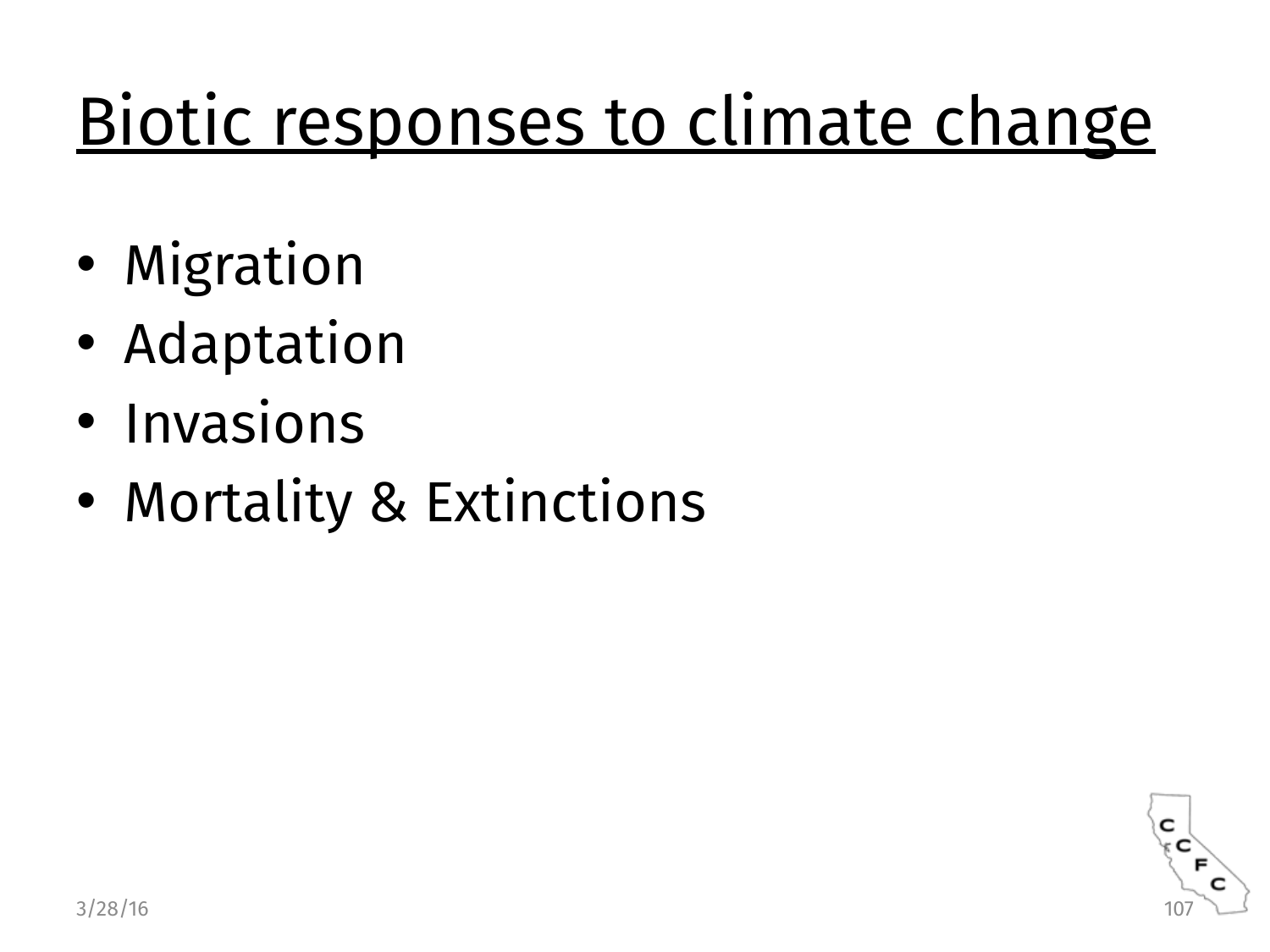

# Biotic responses to climate change
Migration
Adaptation
Invasions
Mortality & Extinctions
3/28/16
107